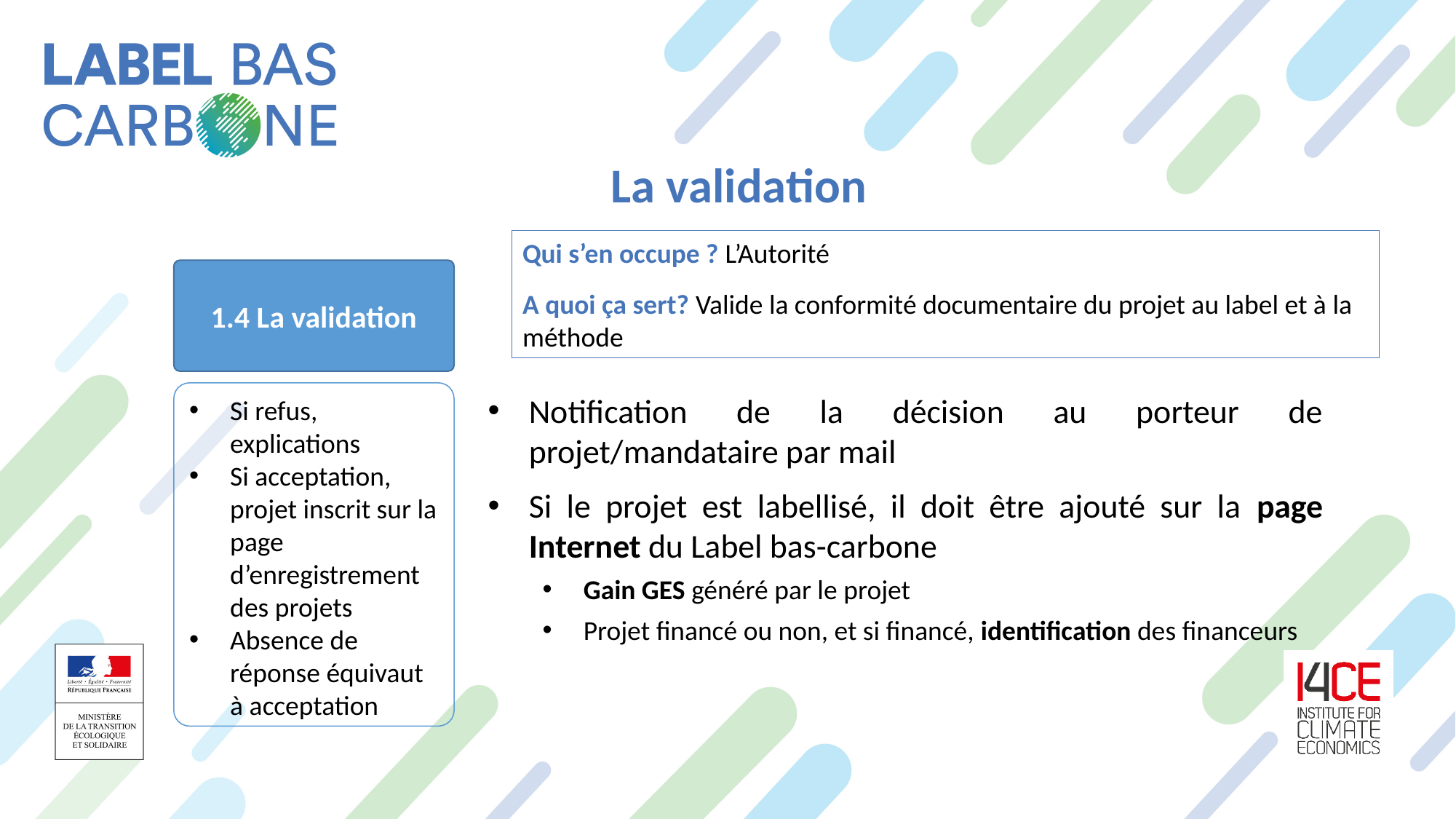

La validation

Qui s’en occupe ? L’Autorité
A quoi ça sert? Valide la conformité documentaire du projet au label et à la méthode
1.4 La validation
Si refus, explications
Si acceptation, projet inscrit sur la page d’enregistrement des projets
Absence de réponse équivaut à acceptation
Notification de la décision au porteur de projet/mandataire par mail
Si le projet est labellisé, il doit être ajouté sur la page Internet du Label bas-carbone
Gain GES généré par le projet
Projet financé ou non, et si financé, identification des financeurs